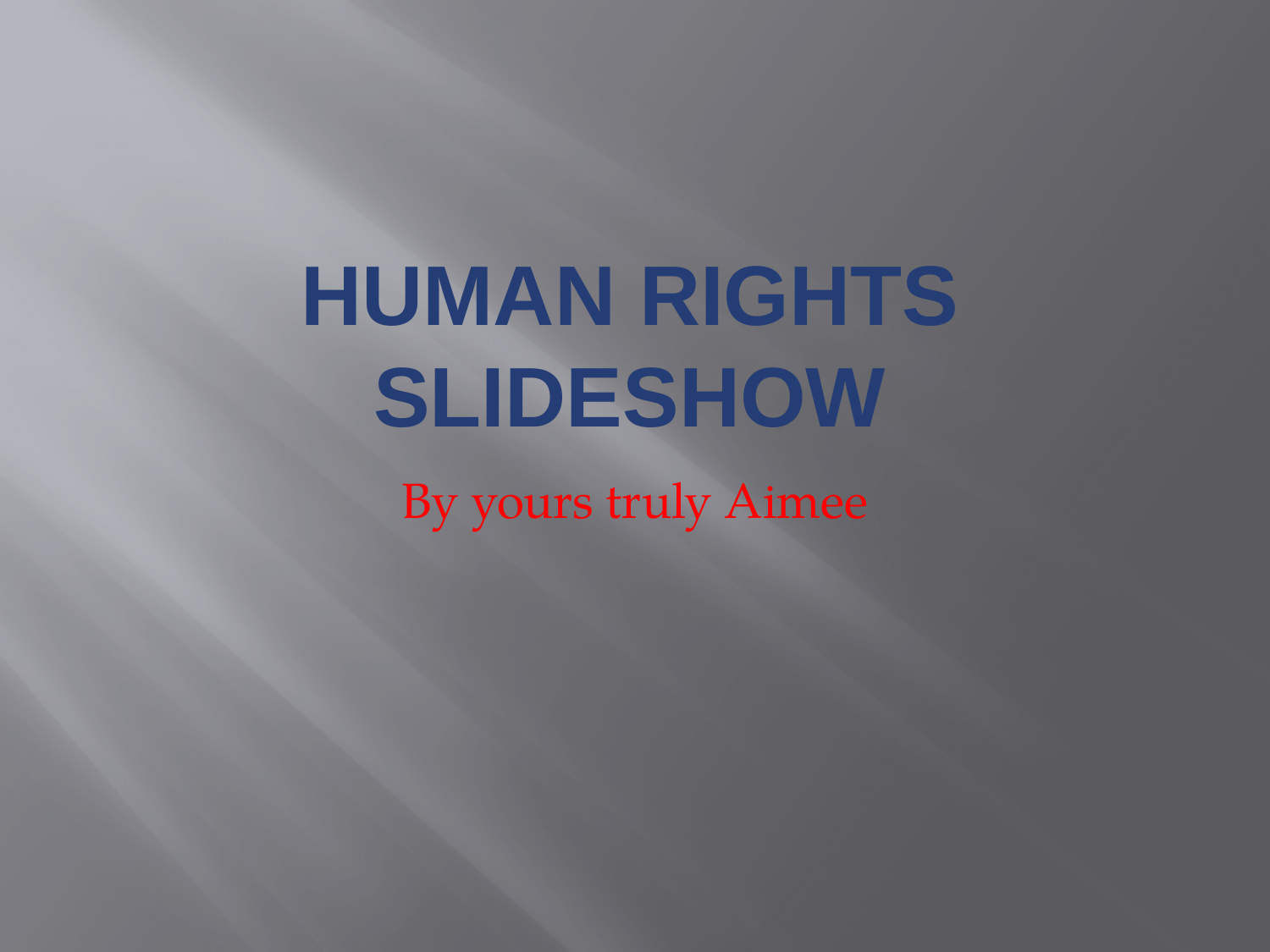

# Human Rights Slideshow
By yours truly Aimee